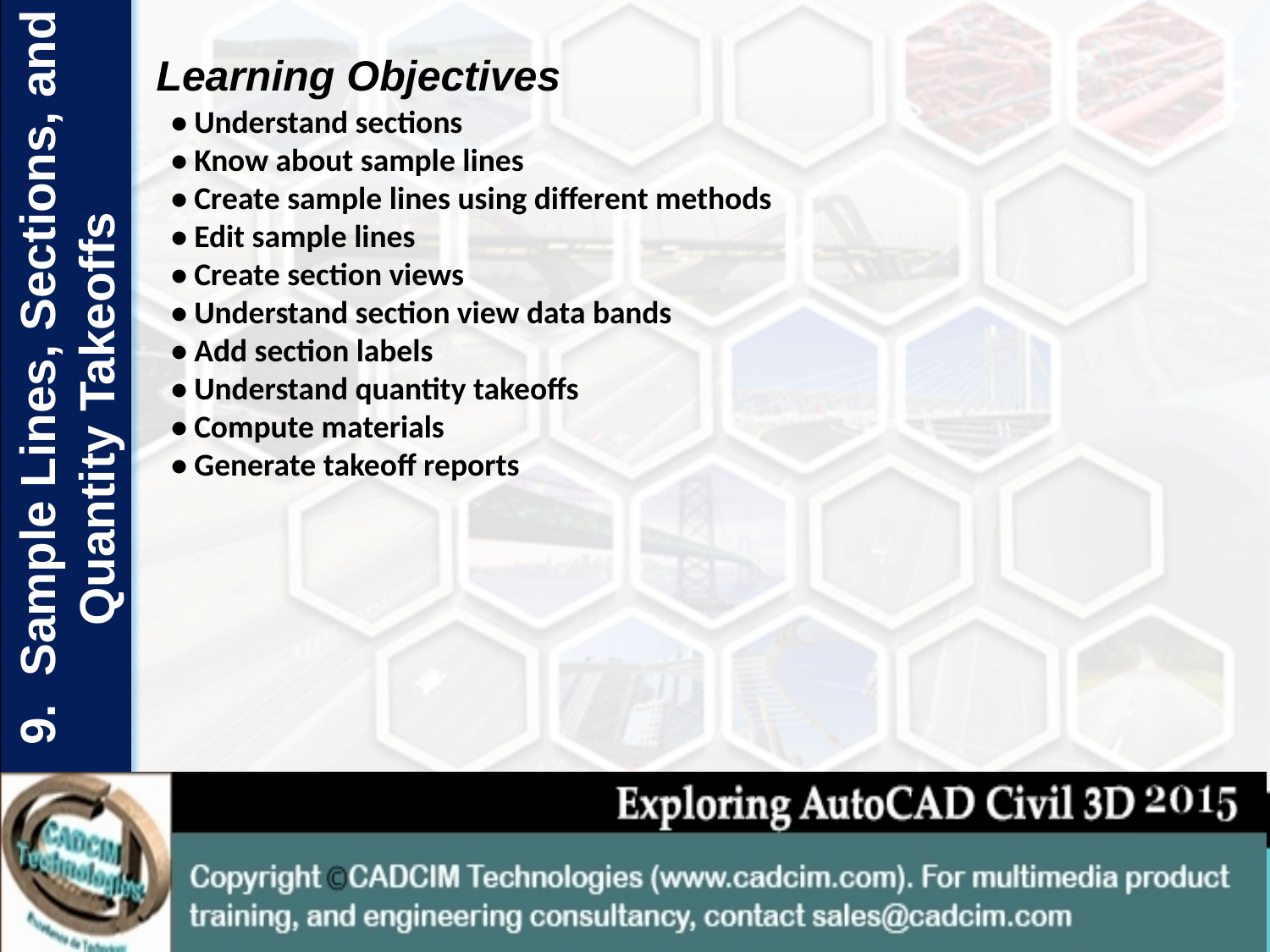

Learning Objectives
• Understand sections
• Know about sample lines
• Create sample lines using different methods
• Edit sample lines
• Create section views
• Understand section view data bands
• Add section labels
• Understand quantity takeoffs
• Compute materials
• Generate takeoff reports